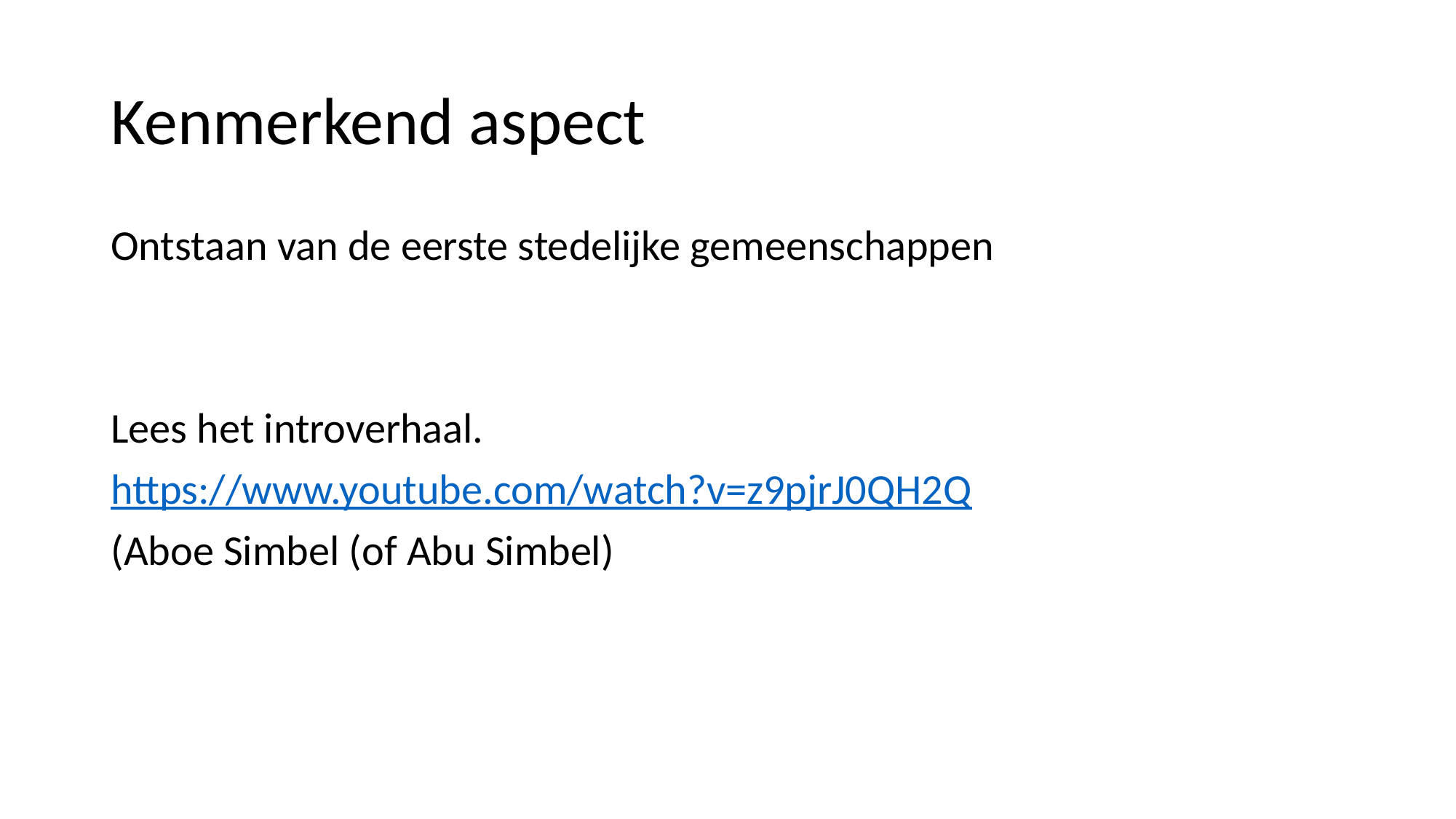

# Kenmerkend aspect
Ontstaan van de eerste stedelijke gemeenschappen

Lees het introverhaal.
https://www.youtube.com/watch?v=z9pjrJ0QH2Q
(Aboe Simbel (of Abu Simbel)